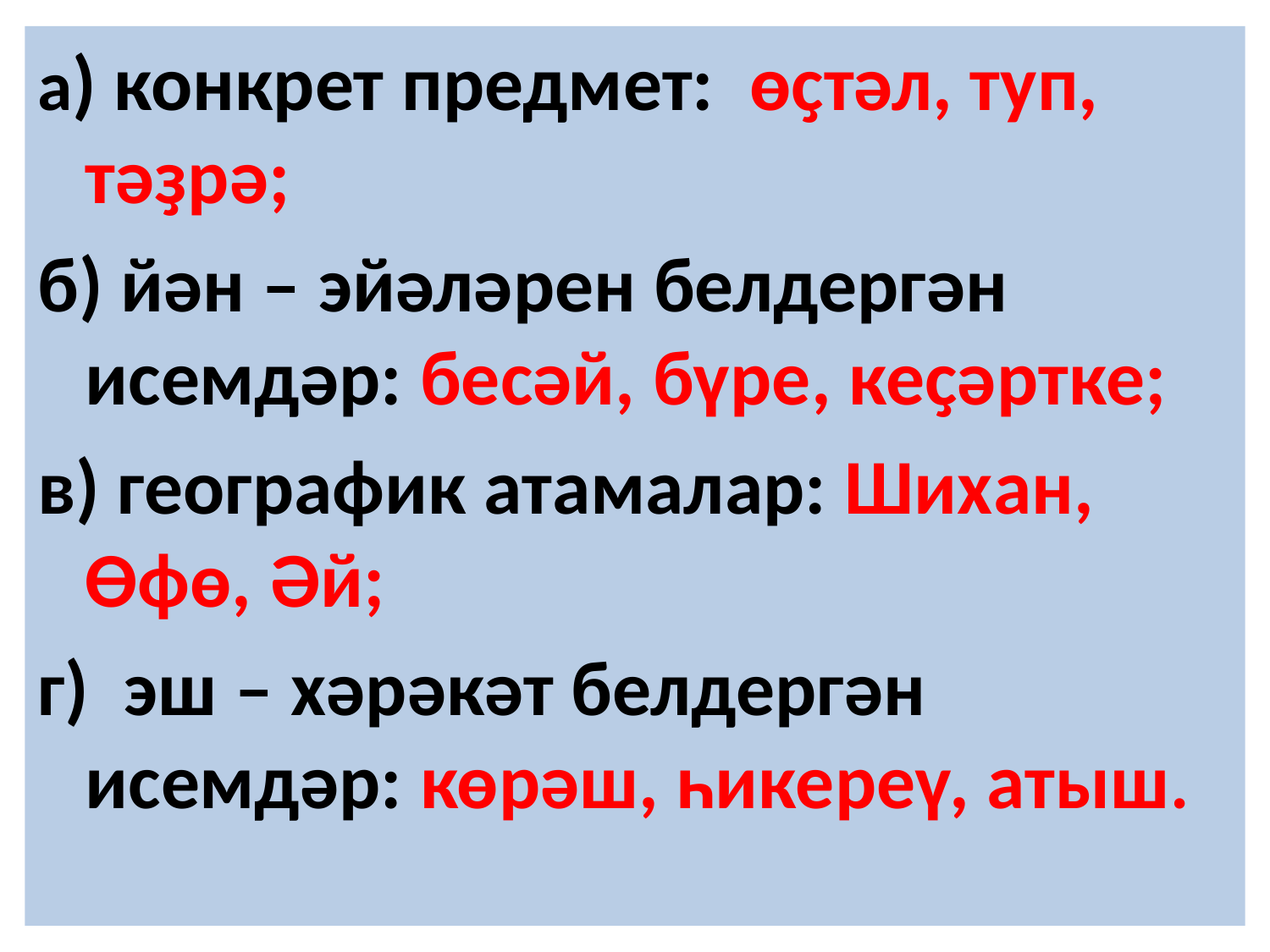

а) конкрет предмет:  өҫтәл, туп, тәҙрә;
б) йән – эйәләрен белдергән исемдәр: бесәй, бүре, кеҫәртке;
в) географик атамалар: Шихан, Өфө, Әй;
г)  эш – хәрәкәт белдергән исемдәр: көрәш, һикереү, атыш.
#